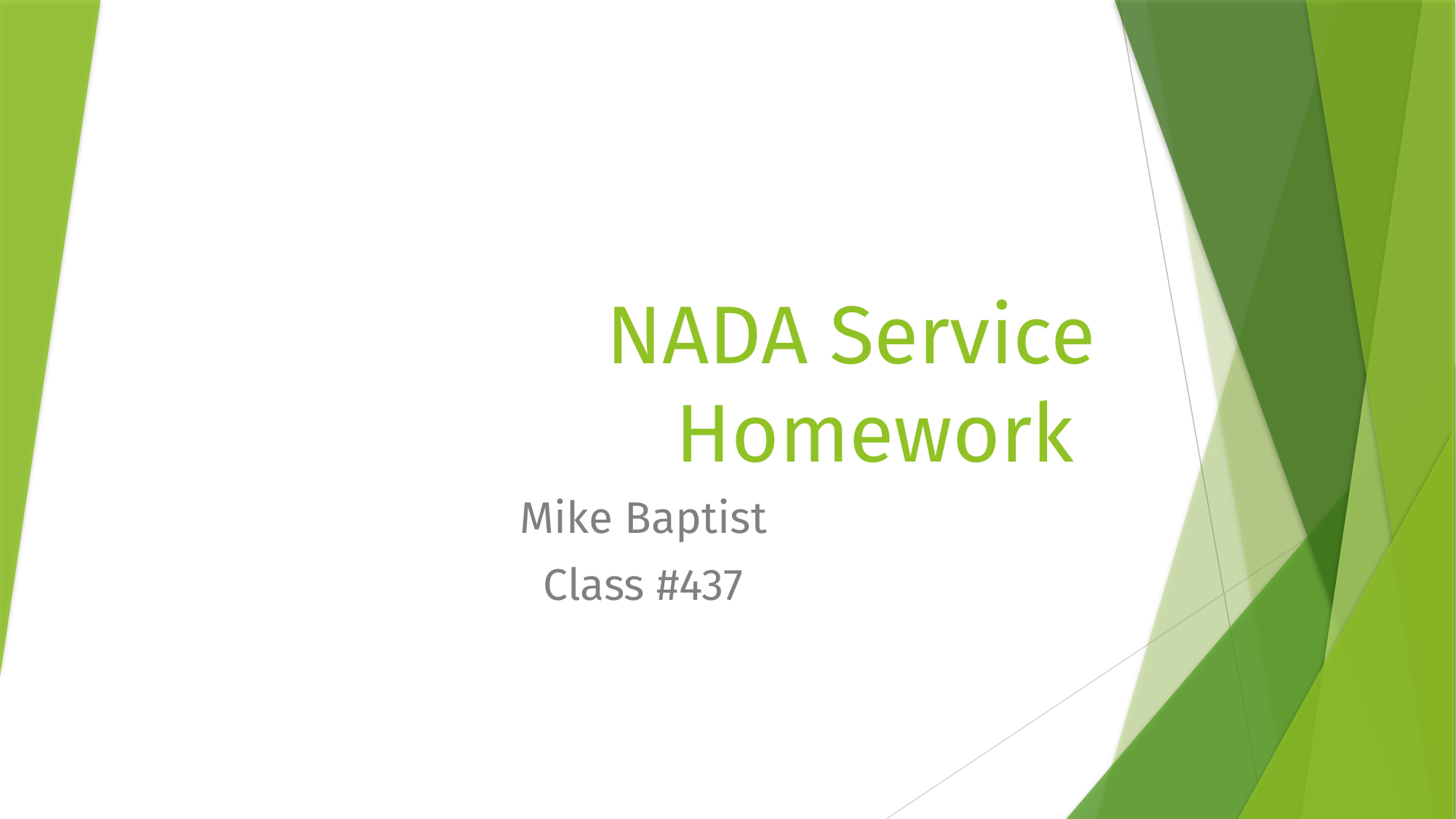

# NADA Service Homework
Mike Baptist
Class #437